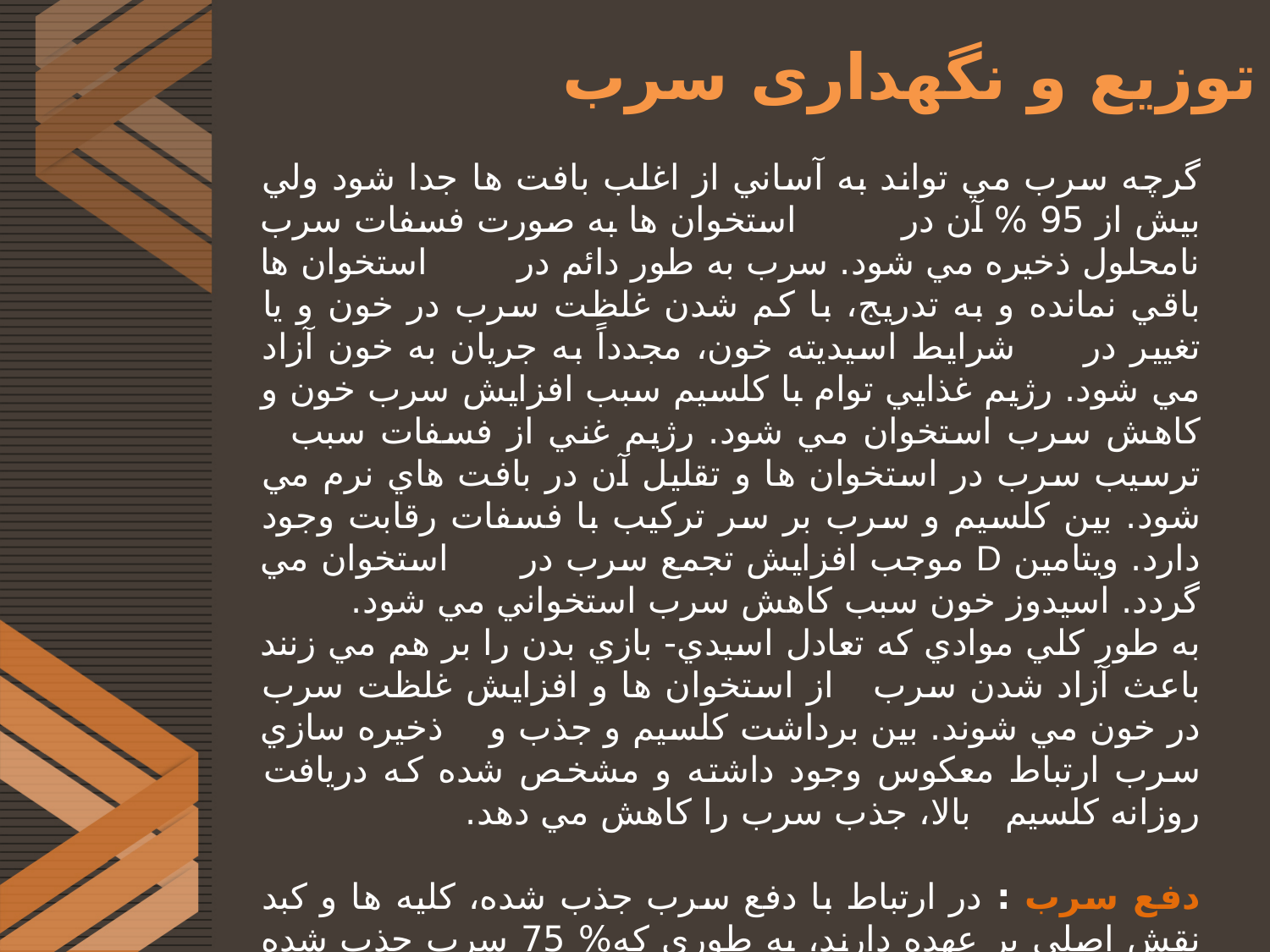

# توزیع و نگهداری سرب
گرچه سرب مي تواند به آساني از اغلب بافت ها جدا شود ولي بيش از 95 % آن در         استخوان ها به صورت فسفات سرب نامحلول ذخيره مي شود. سرب به طور دائم در        استخوان ها باقي نمانده و به تدريج، با كم شدن غلظت سرب در خون و يا تغيير در     شرايط اسيديته خون، مجدداً به جريان به خون آزاد مي شود. رژيم غذايي توام با كلسيم سبب افزايش سرب خون و كاهش سرب استخوان مي شود. رژيم غني از فسفات سبب   ترسيب سرب در استخوان ها و تقليل آن در بافت هاي نرم مي شود. بين كلسيم و سرب بر سر تركيب با فسفات رقابت وجود دارد. ويتامين D موجب افزايش تجمع سرب در      استخوان مي گردد. اسيدوز خون سبب كاهش سرب استخواني مي شود.
به طور كلي موادي كه تعادل اسيدي- بازي بدن را بر هم مي زنند باعث آزاد شدن سرب   از استخوان ها و افزايش غلظت سرب در خون مي شوند. بين برداشت كلسيم و جذب و    ذخيره سازي سرب ارتباط معکوس وجود داشته و مشخص شده كه دريافت روزانه كلسيم   بالا، جذب سرب را كاهش مي دهد.

دفع سرب : در ارتباط با دفع سرب جذب شده، كليه ها و كبد نقش اصلي بر عهده دارند، به طوري كه% 75 سرب جذب شده از طريق كليه ها دفع مي شود. دستگاه گوارش     % 15 مو، ناخن، عرق وشير هم به ميزان% 8 در دفع سرب مؤثر هستند.